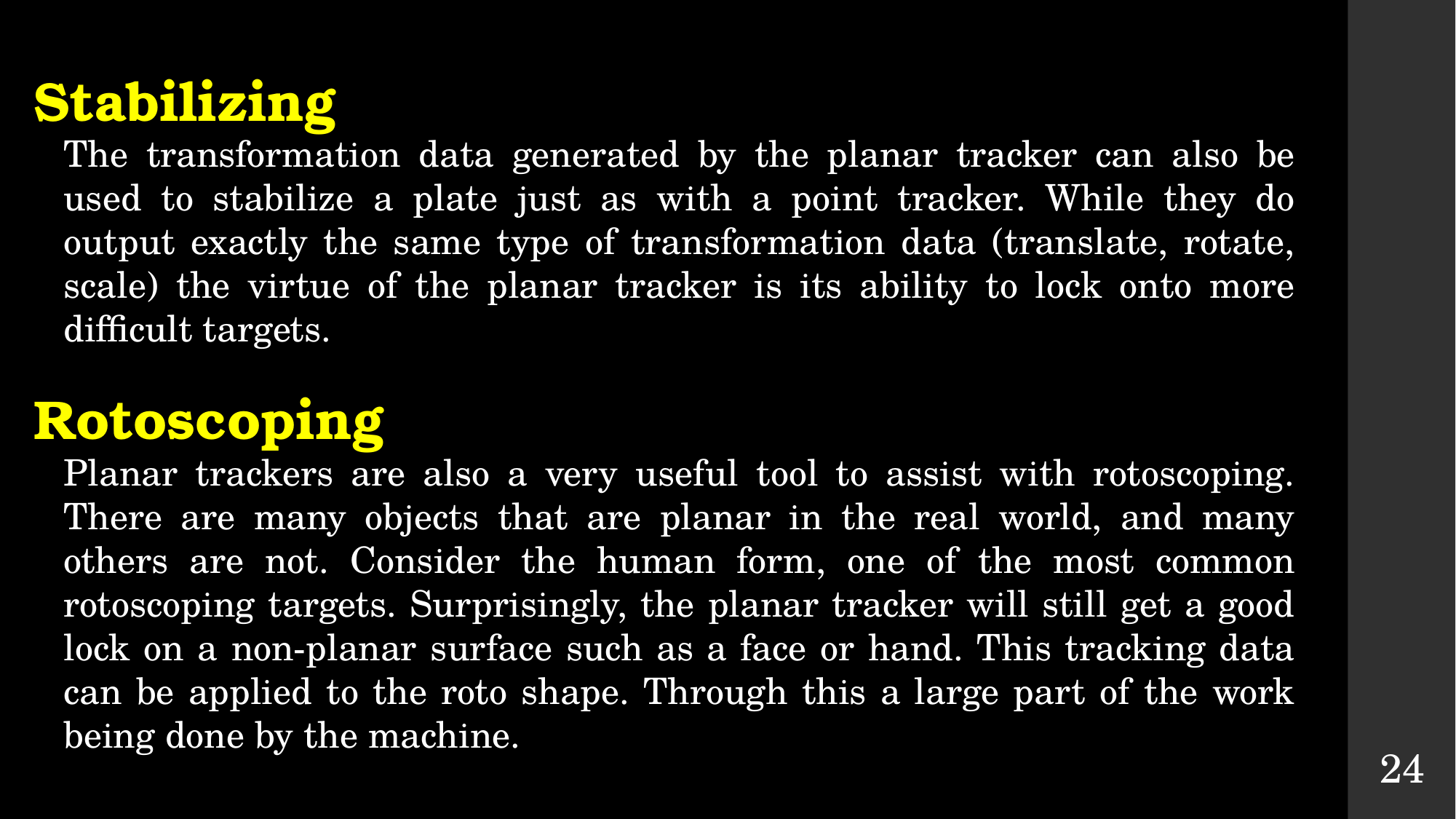

Stabilizing
The transformation data generated by the planar tracker can also be used to stabilize a plate just as with a point tracker. While they do output exactly the same type of transformation data (translate, rotate, scale) the virtue of the planar tracker is its ability to lock onto more difficult targets.
Rotoscoping
Planar trackers are also a very useful tool to assist with rotoscoping. There are many objects that are planar in the real world, and many others are not. Consider the human form, one of the most common rotoscoping targets. Surprisingly, the planar tracker will still get a good lock on a non-planar surface such as a face or hand. This tracking data can be applied to the roto shape. Through this a large part of the work being done by the machine.
24